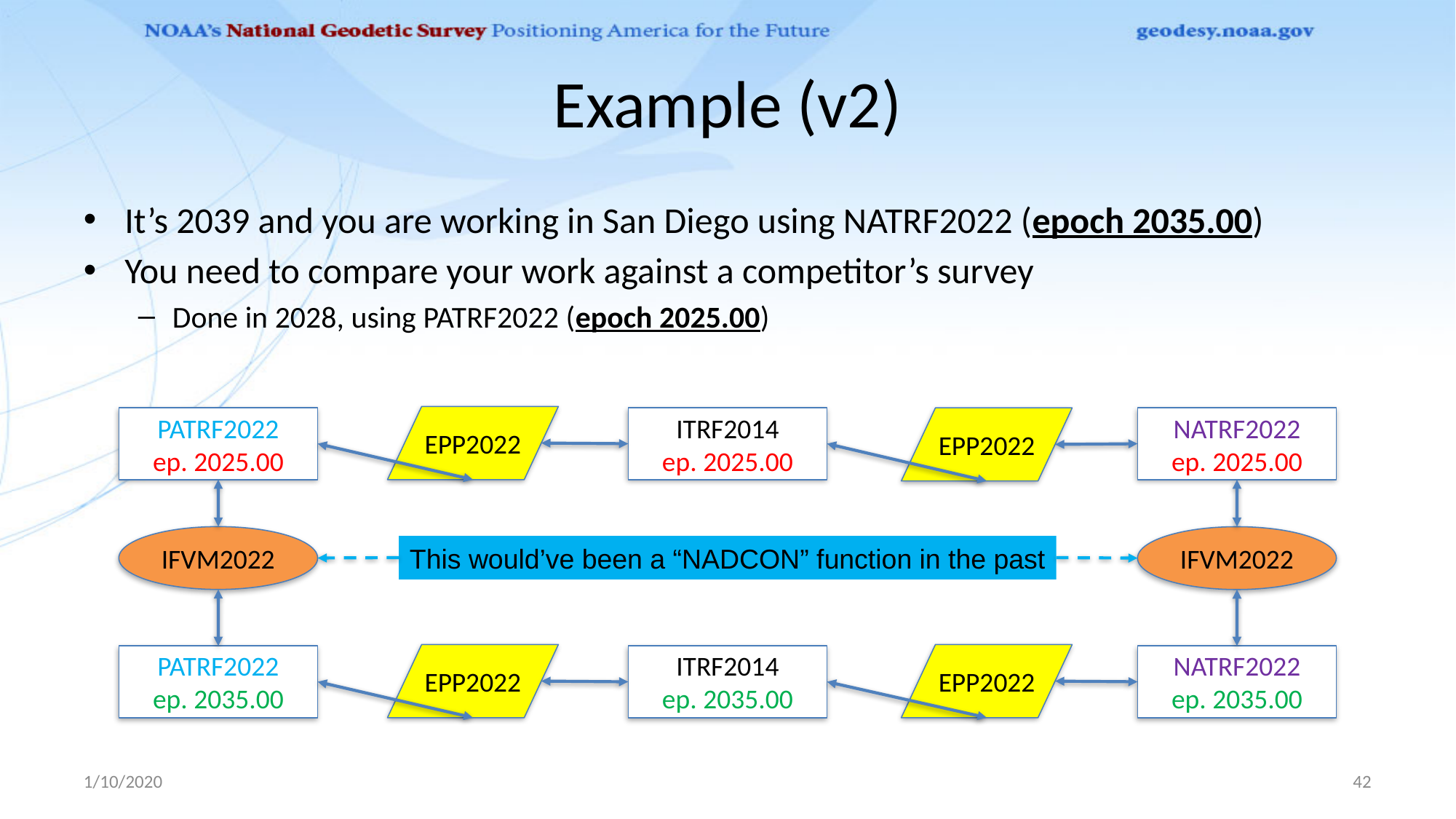

# Example (v2)
It’s 2039 and you are working in San Diego using NATRF2022 (epoch 2035.00)
You need to compare your work against a competitor’s survey
Done in 2028, using PATRF2022 (epoch 2025.00)
EPP2022
PATRF2022
ep. 2025.00
ITRF2014
ep. 2025.00
EPP2022
NATRF2022
ep. 2025.00
IFVM2022
IFVM2022
This would’ve been a “NADCON” function in the past
EPP2022
EPP2022
NATRF2022
ep. 2035.00
PATRF2022
ep. 2035.00
ITRF2014
ep. 2035.00
1/10/2020
42